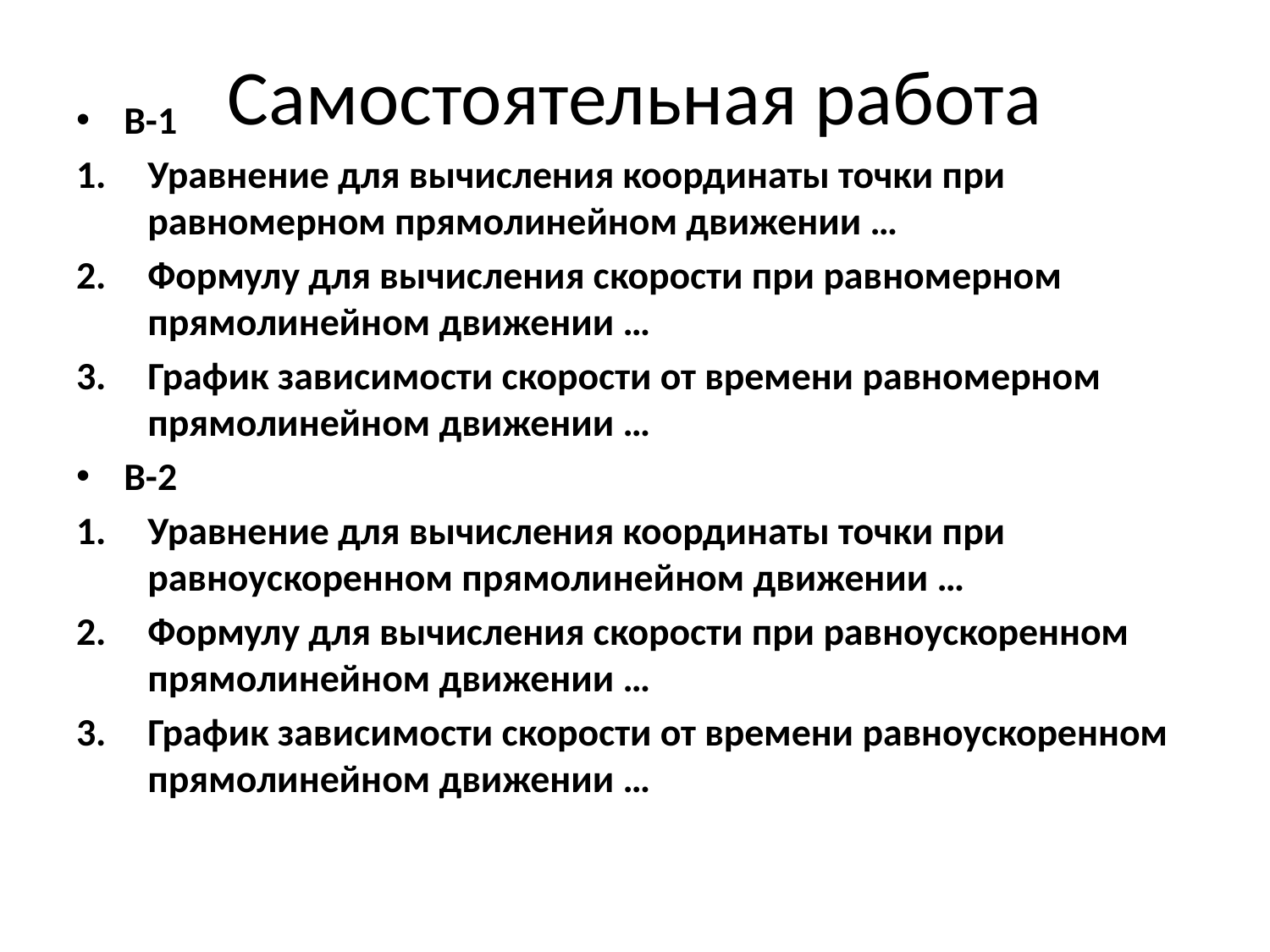

# Самостоятельная работа
В-1
Уравнение для вычисления координаты точки при равномерном прямолинейном движении …
Формулу для вычисления скорости при равномерном прямолинейном движении …
График зависимости скорости от времени равномерном прямолинейном движении …
В-2
Уравнение для вычисления координаты точки при равноускоренном прямолинейном движении …
Формулу для вычисления скорости при равноускоренном прямолинейном движении …
График зависимости скорости от времени равноускоренном прямолинейном движении …